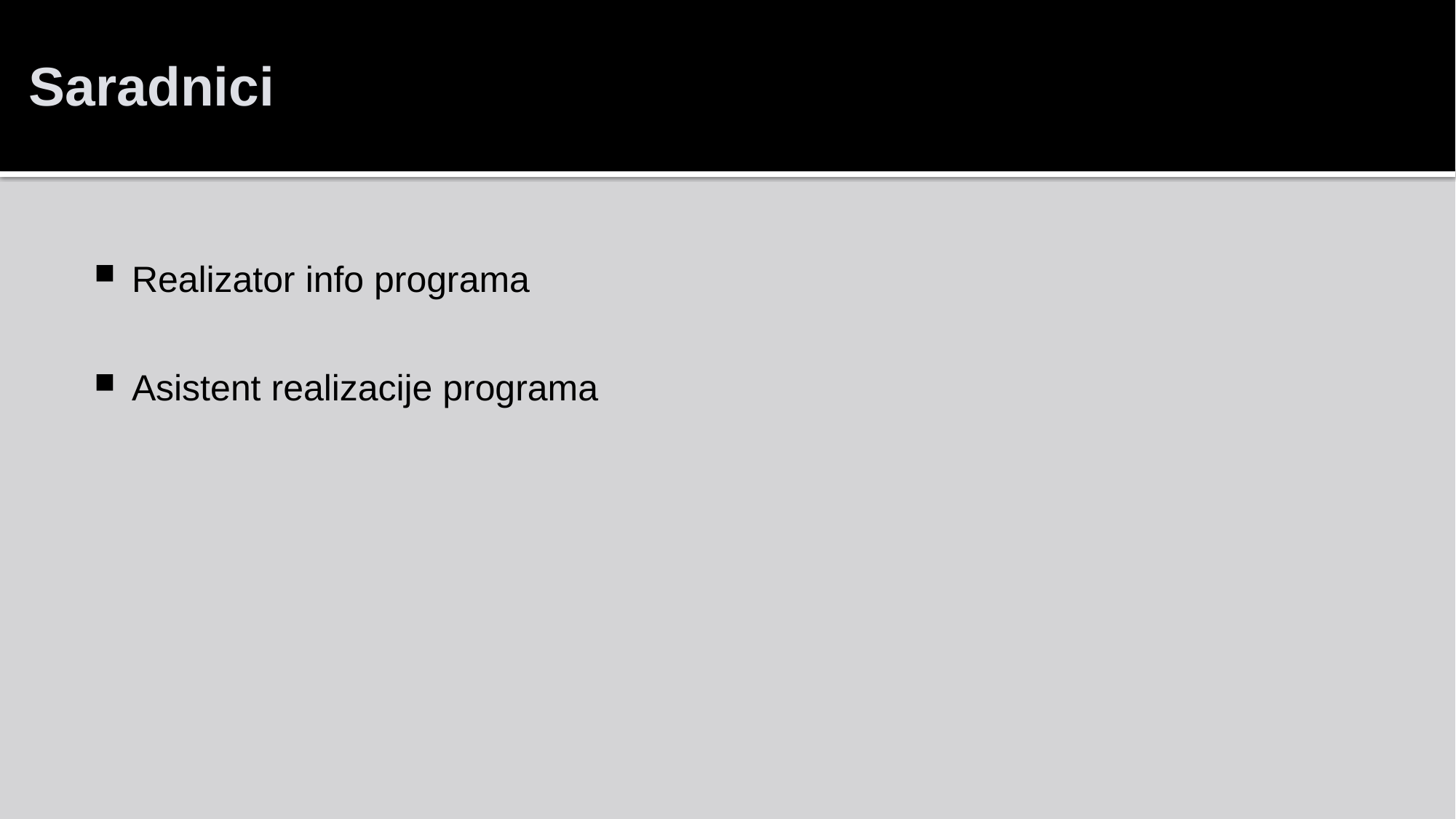

# Saradnici

Realizator info programa

Asistent realizacije programa